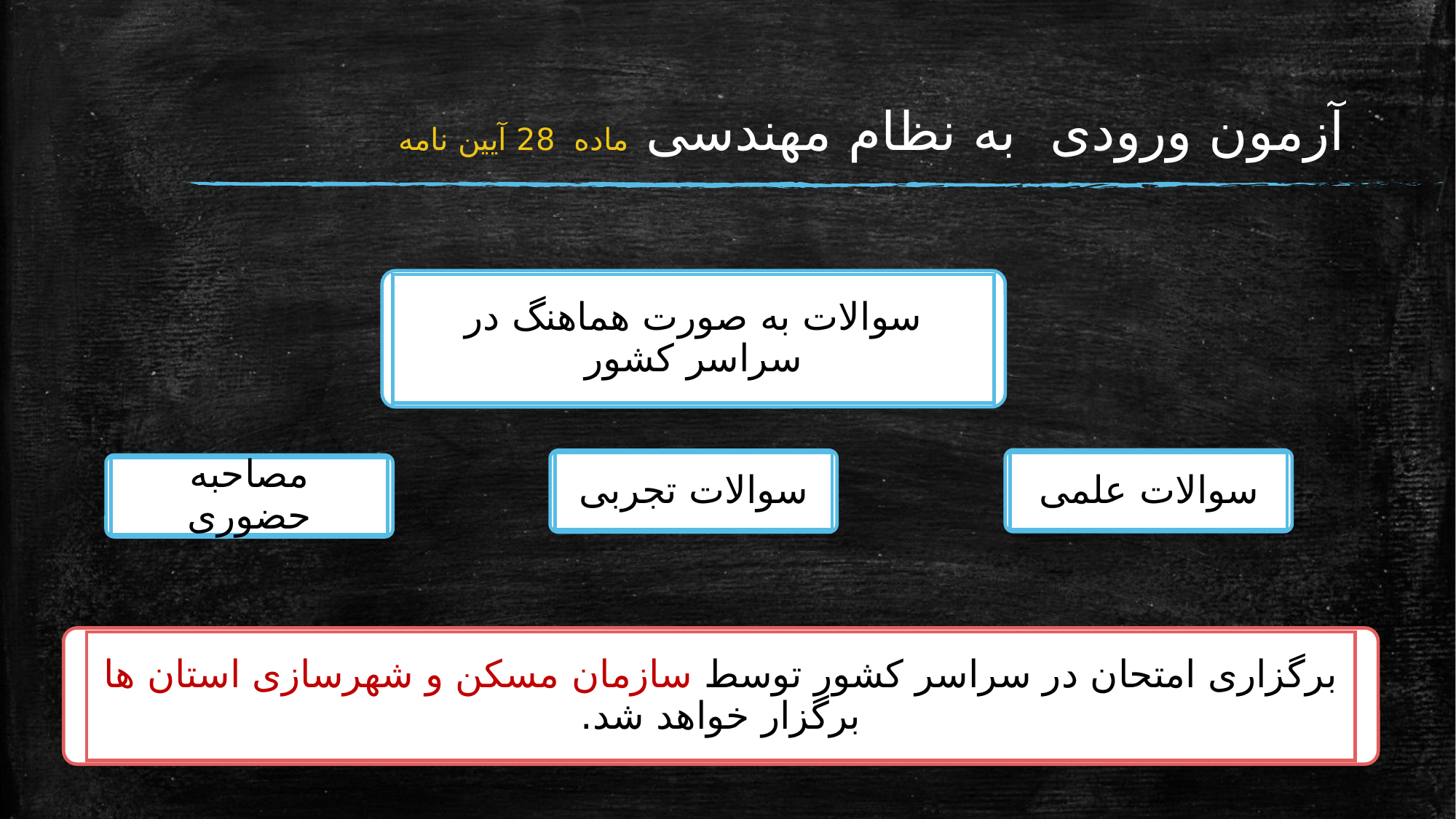

# آزمون ورودی  به نظام مهندسی ماده  28 آیین نامه

سوالات به صورت هماهنگ در سراسر کشور

سوالات علمی

سوالات تجربی

مصاحبه حضوری

برگزاری امتحان در سراسر کشور توسط سازمان مسکن و شهرسازی استان ها برگزار خواهد شد.